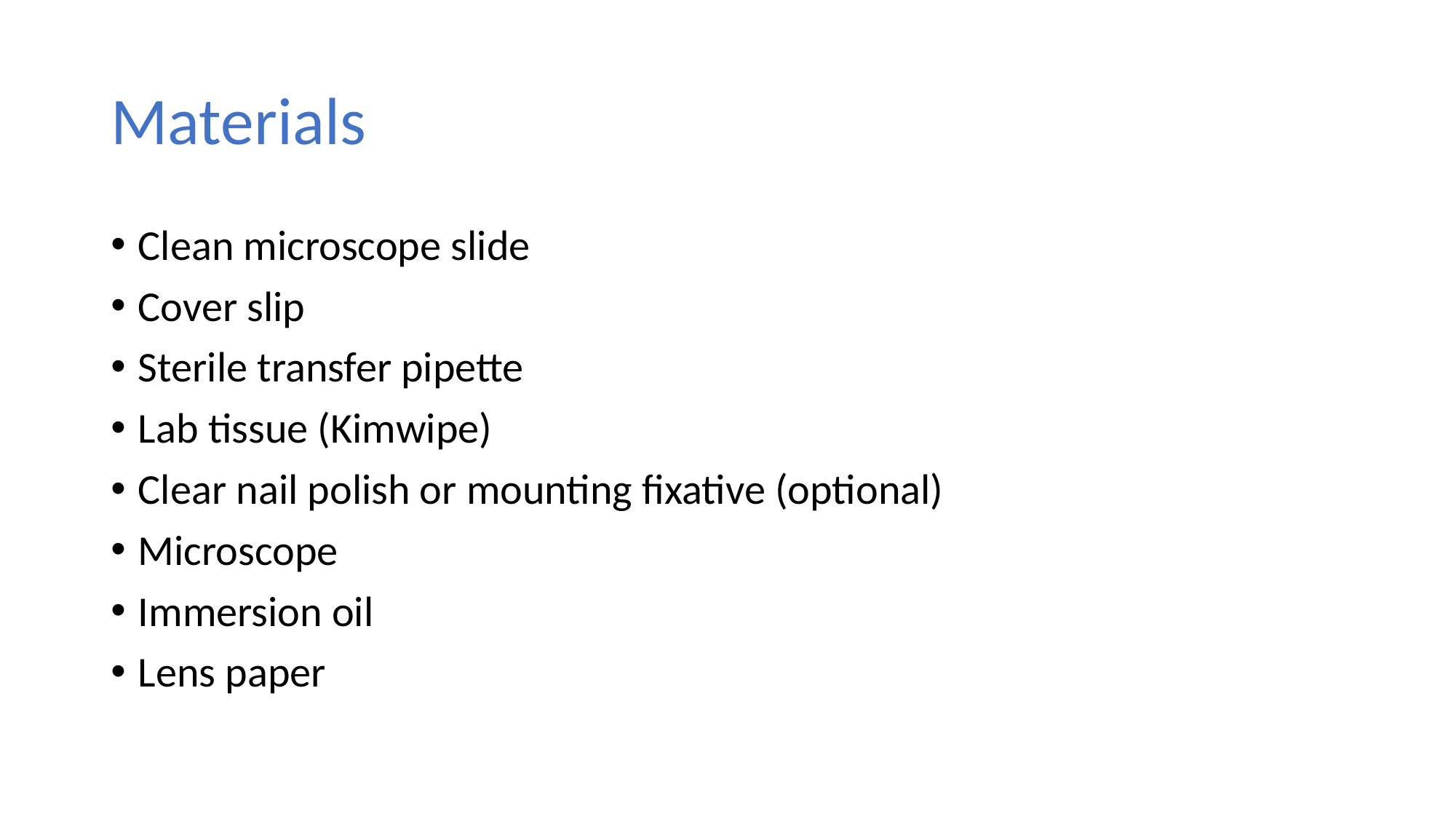

# Materials
Clean microscope slide
Cover slip
Sterile transfer pipette
Lab tissue (Kimwipe)
Clear nail polish or mounting fixative (optional)
Microscope
Immersion oil
Lens paper